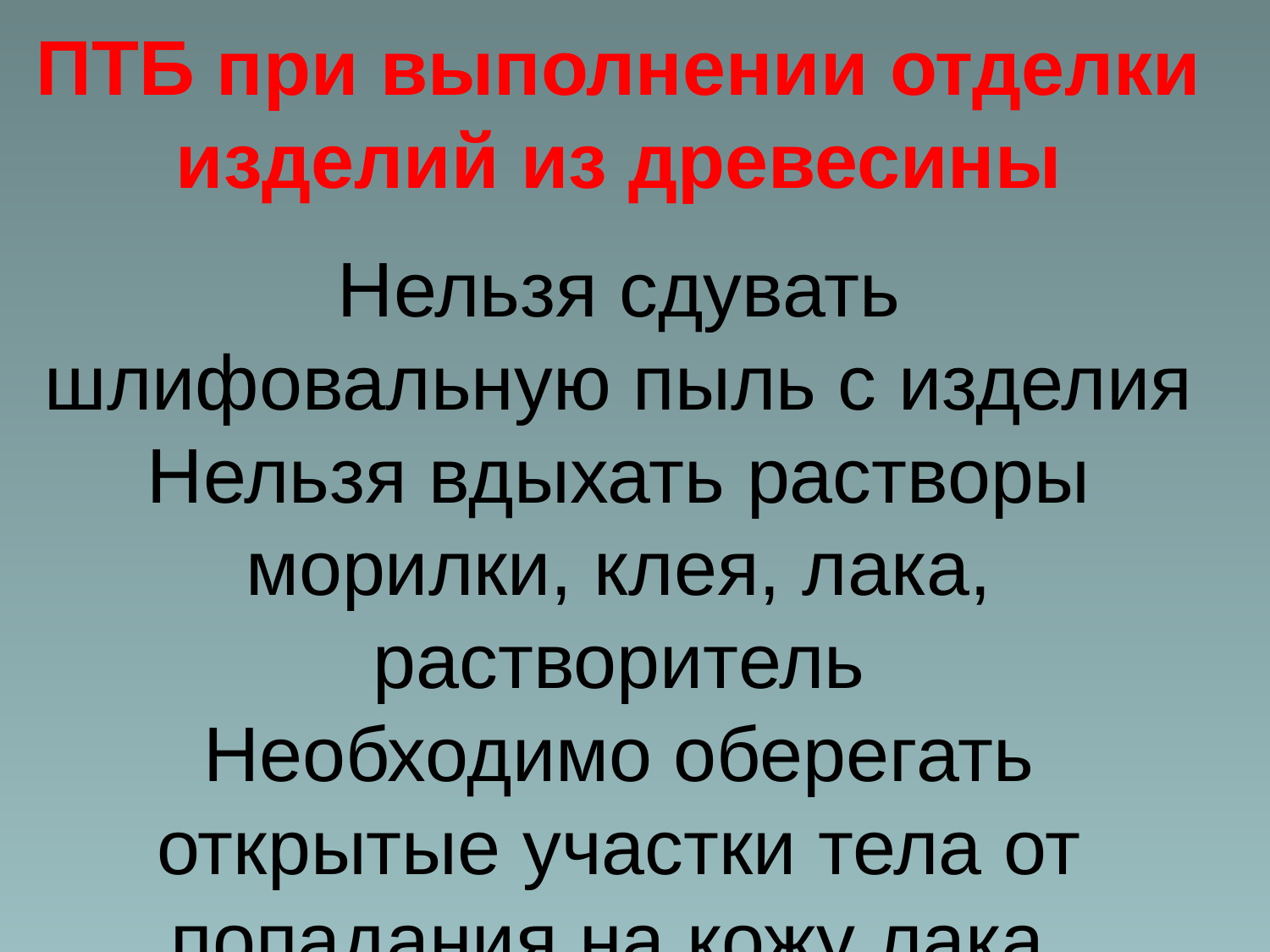

ПТБ при выполнении отделки изделий из древесины
Нельзя сдувать шлифовальную пыль с изделия
Нельзя вдыхать растворы морилки, клея, лака, растворитель
Необходимо оберегать открытые участки тела от попадания на кожу лака. Лучше пользоваться резиновыми перчатками
После работы необходимо тщательно вымыть руки с мылом